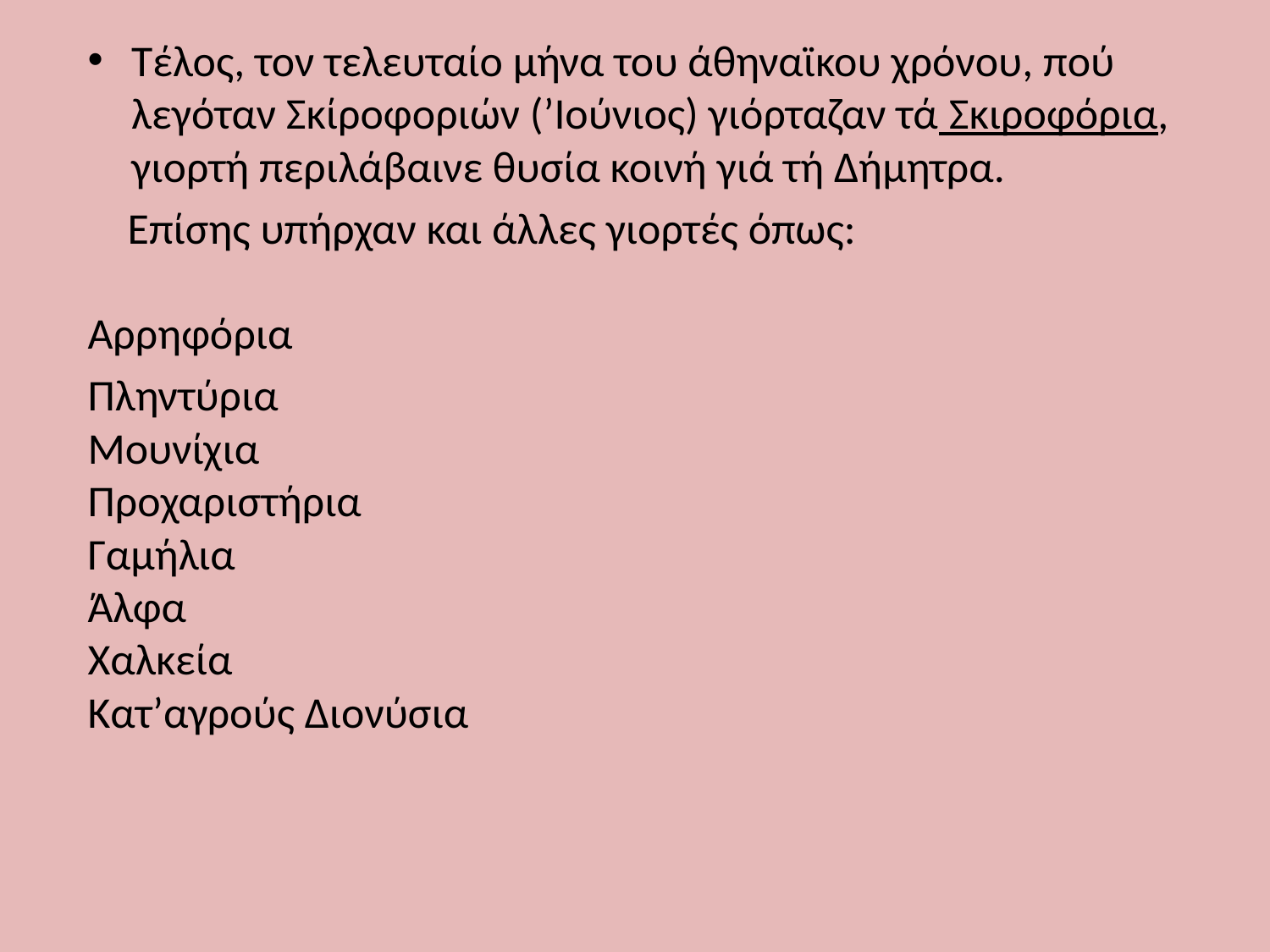

#
Τέλος, τον τελευταίο μήνα του άθηναϊκου χρόνου, πού λεγόταν Σκίροφοριών (’Ιούνιος) γιόρταζαν τά Σκιροφόρια, γιορτή περιλάβαινε θυσία κοινή γιά τή Δήμητρα.
    Επίσης υπήρχαν και άλλες γιορτές όπως:
Αρρηφόρια
Πληντύρια
Μουνίχια
Προχαριστήρια
Γαμήλια
Άλφα
Χαλκεία
Κατ’αγρούς Διονύσια